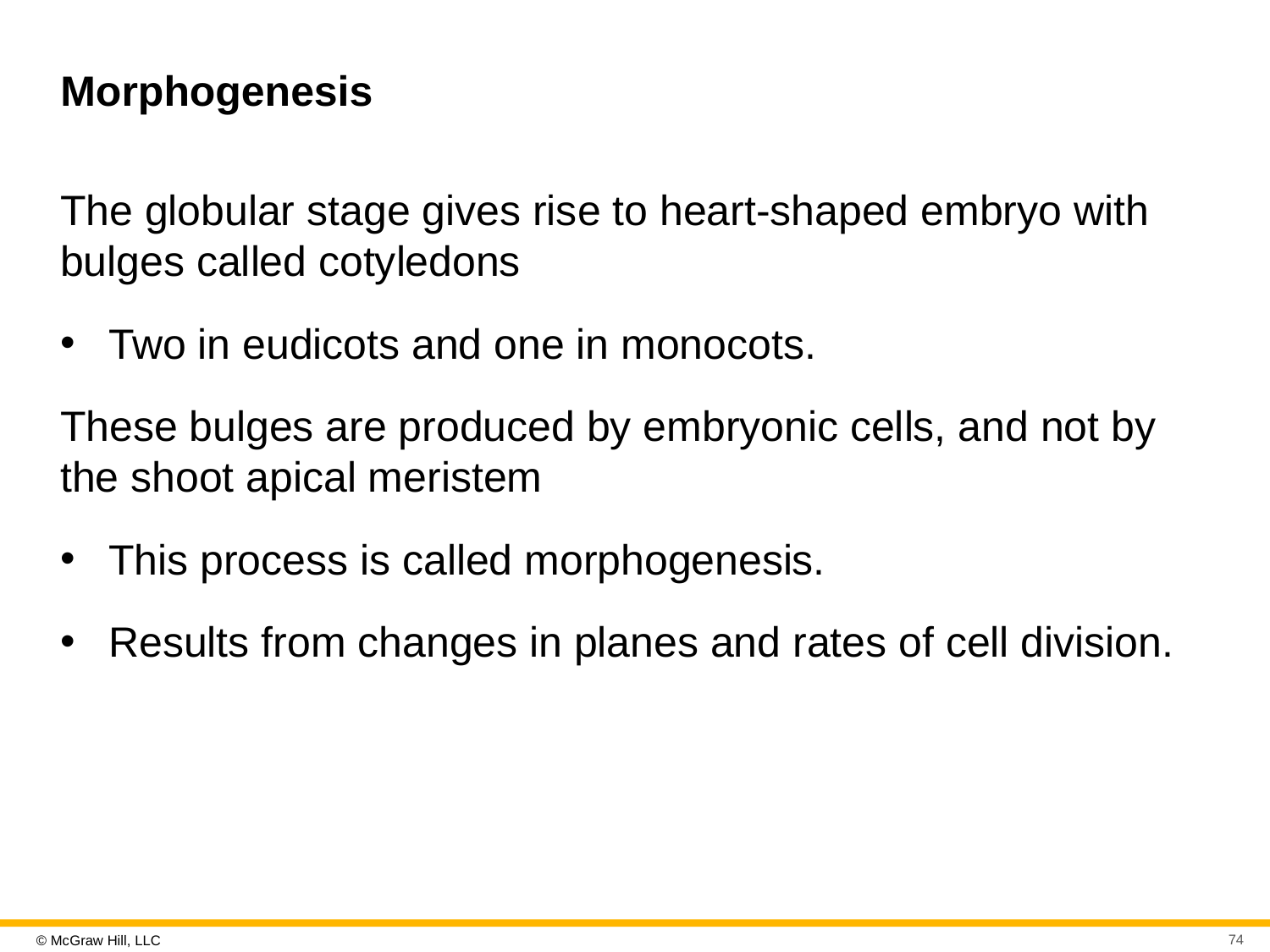

# Morphogenesis
The globular stage gives rise to heart-shaped embryo with bulges called cotyledons
Two in eudicots and one in monocots.
These bulges are produced by embryonic cells, and not by the shoot apical meristem
This process is called morphogenesis.
Results from changes in planes and rates of cell division.
74